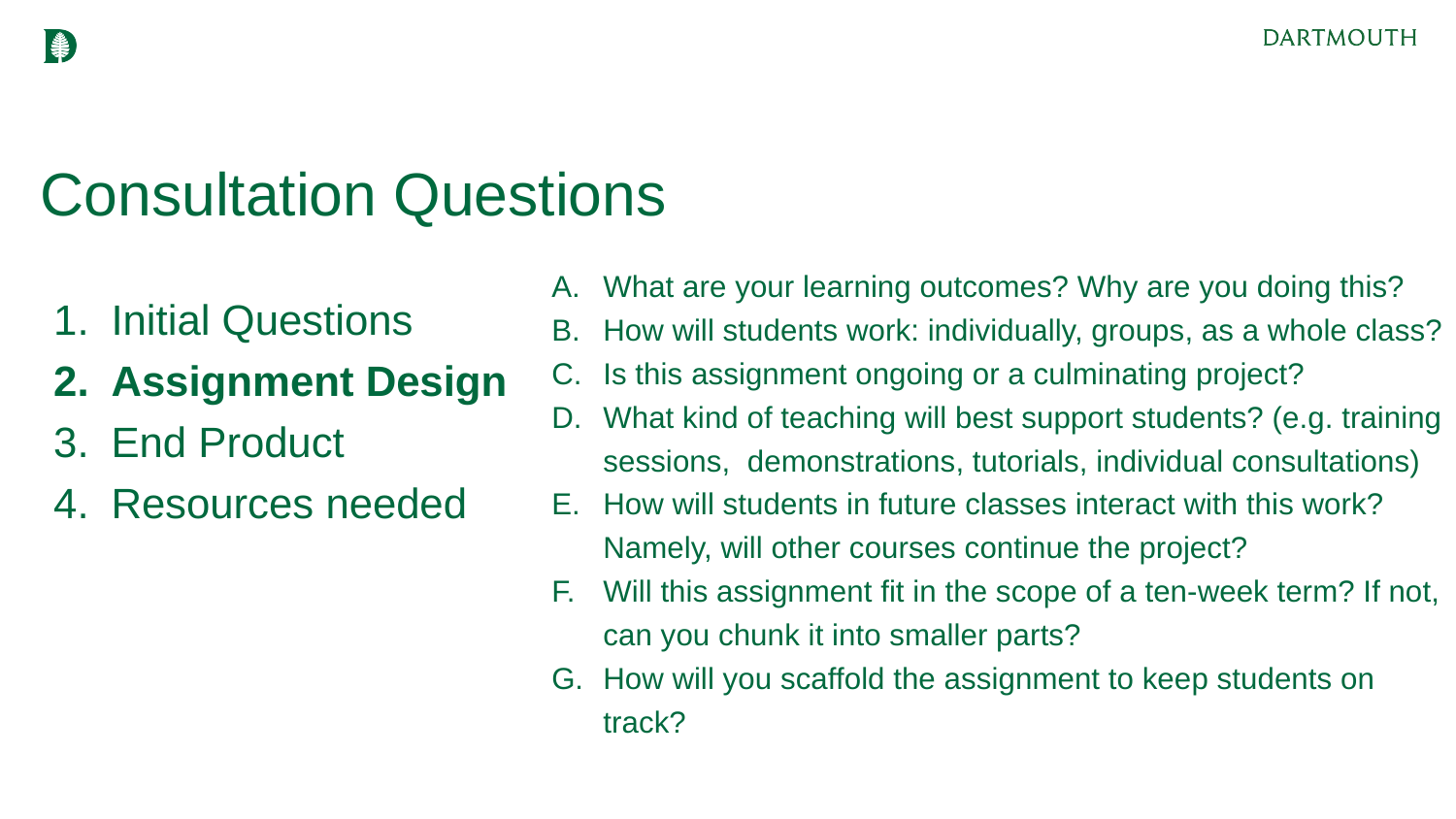

# Consultation Questions
What are your learning outcomes? Why are you doing this?
How will students work: individually, groups, as a whole class?
Is this assignment ongoing or a culminating project?
What kind of teaching will best support students? (e.g. training sessions,  demonstrations, tutorials, individual consultations)
How will students in future classes interact with this work? Namely, will other courses continue the project?
Will this assignment fit in the scope of a ten-week term? If not, can you chunk it into smaller parts?
How will you scaffold the assignment to keep students on track?
Initial Questions
Assignment Design
End Product
Resources needed